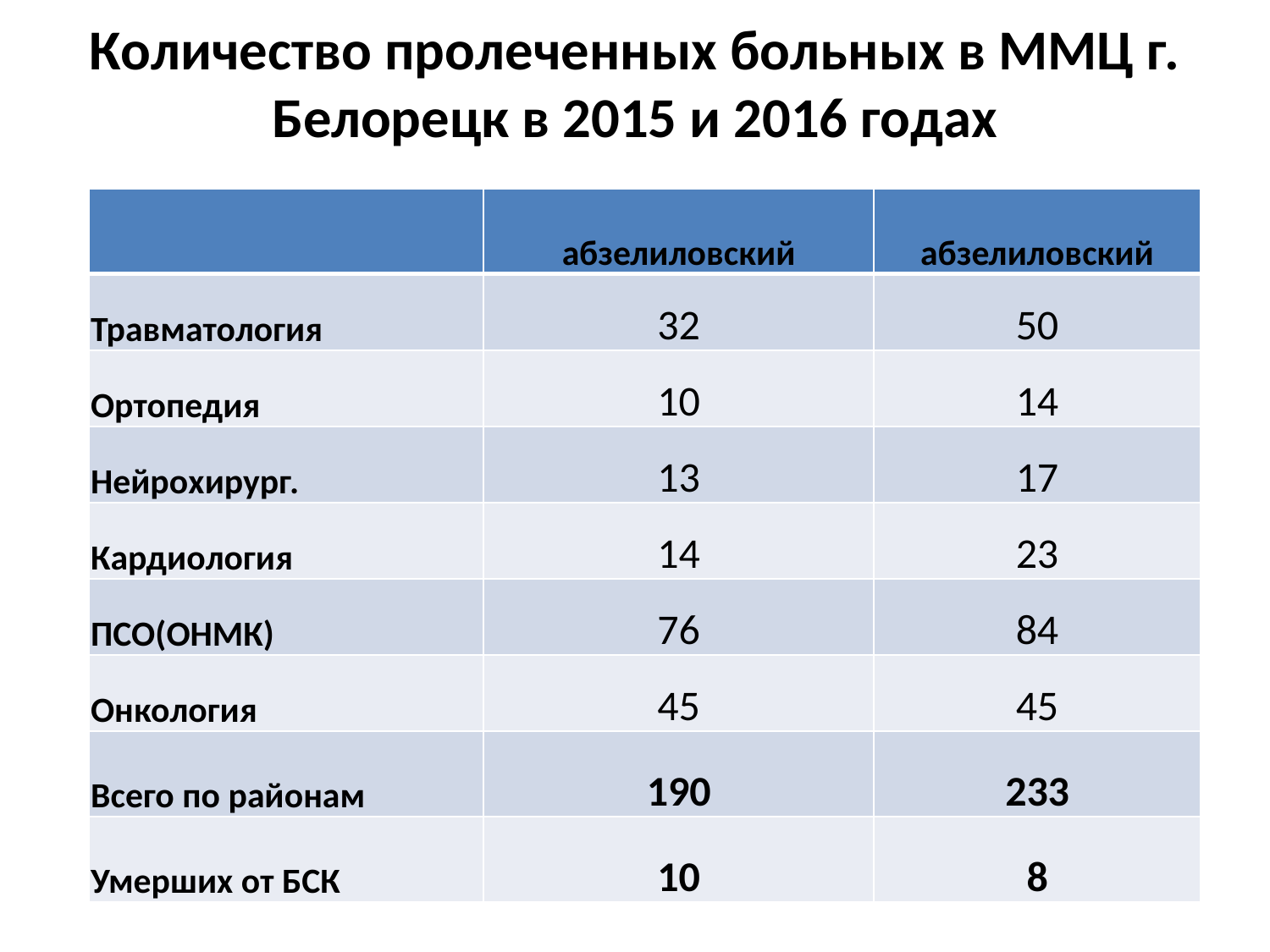

# Количество пролеченных больных в ММЦ г. Белорецк в 2015 и 2016 годах
|  | абзелиловский | абзелиловский |
| --- | --- | --- |
| Травматология | 32 | 50 |
| Ортопедия | 10 | 14 |
| Нейрохирург. | 13 | 17 |
| Кардиология | 14 | 23 |
| ПСО(ОНМК) | 76 | 84 |
| Онкология | 45 | 45 |
| Всего по районам | 190 | 233 |
| Умерших от БСК | 10 | 8 |